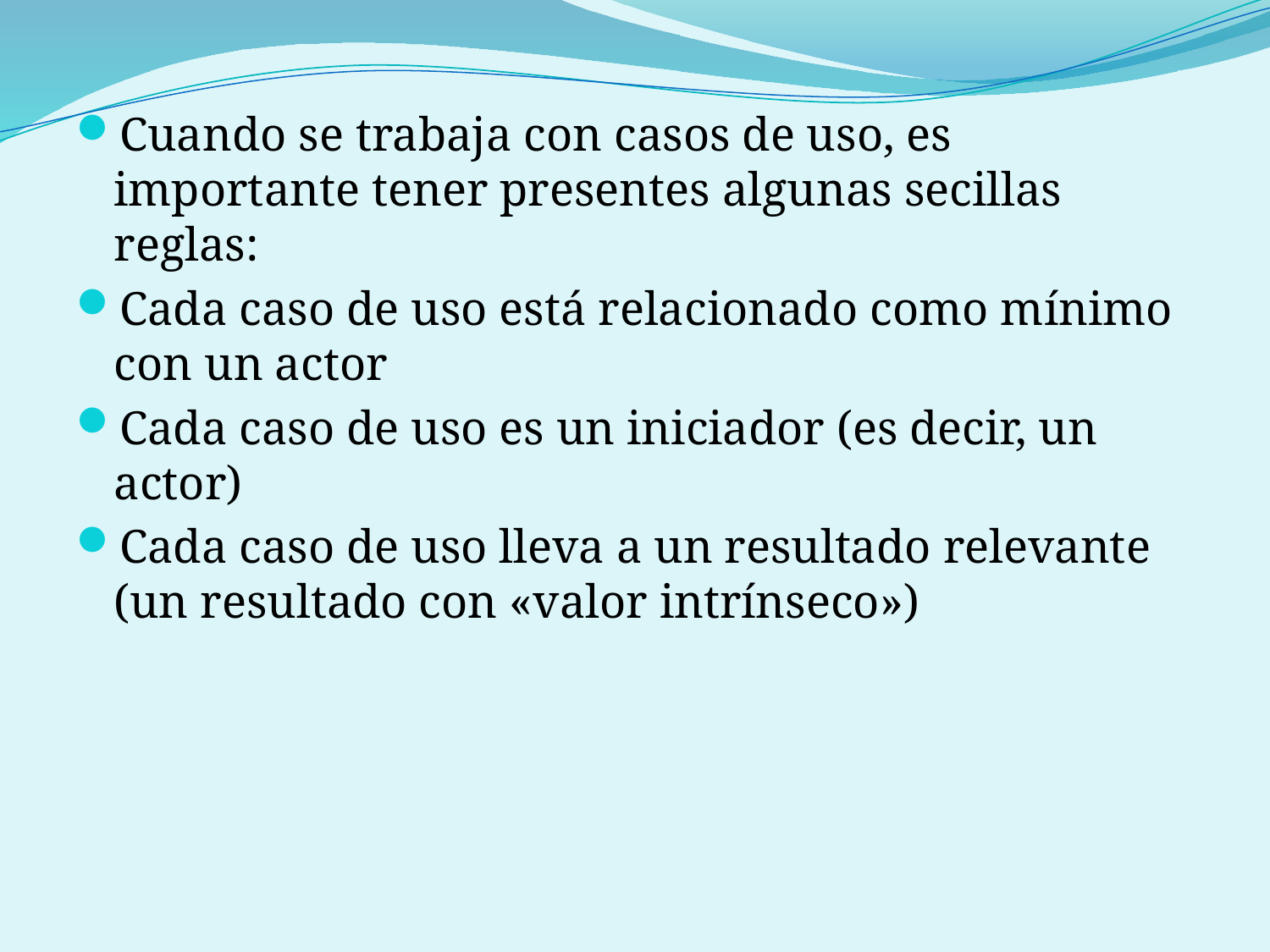

Cuando se trabaja con casos de uso, es importante tener presentes algunas secillas reglas:
Cada caso de uso está relacionado como mínimo con un actor
Cada caso de uso es un iniciador (es decir, un actor)
Cada caso de uso lleva a un resultado relevante (un resultado con «valor intrínseco»)